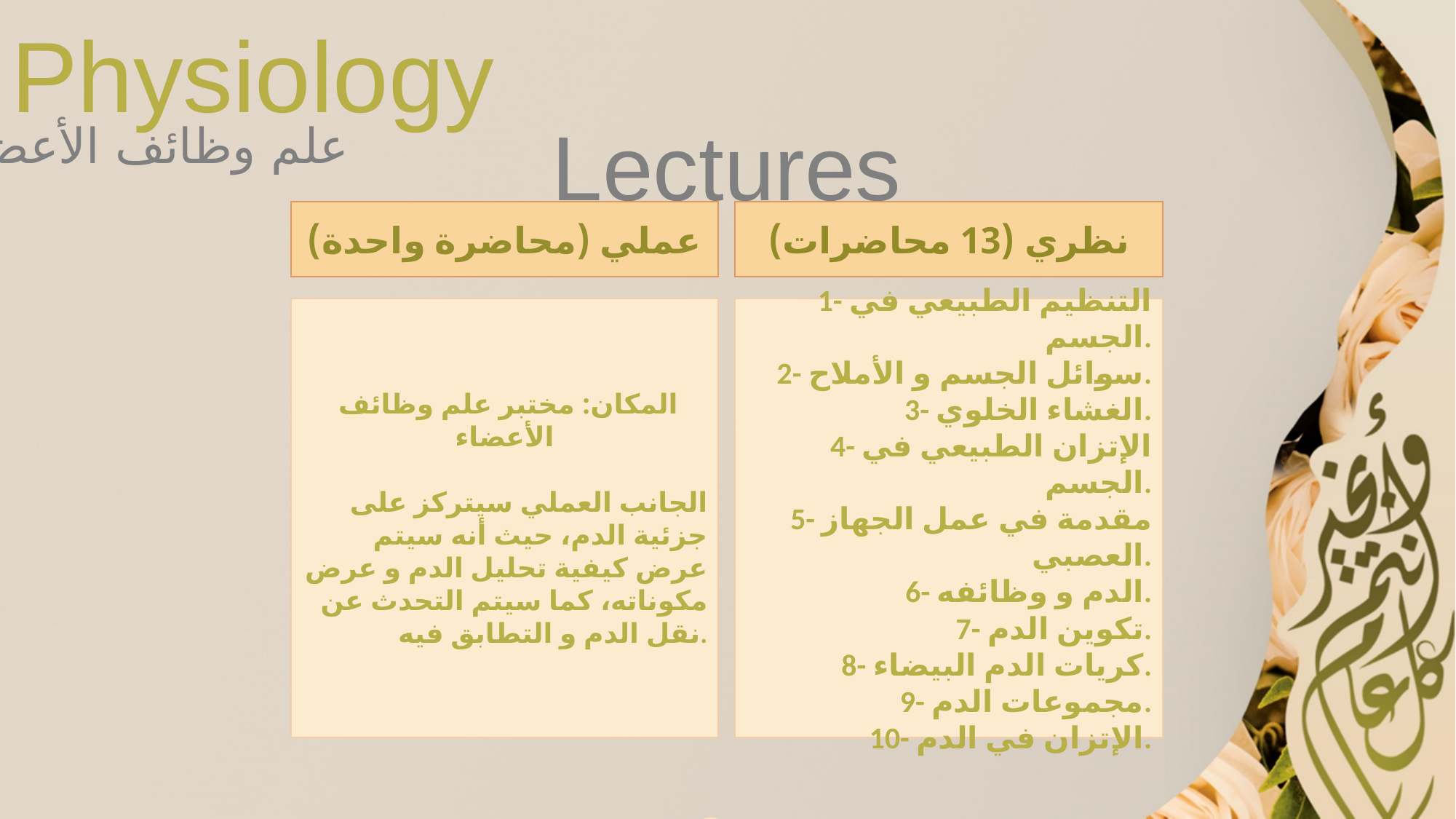

Physiology
Lectures
علم وظائف الأعضاء
عملي (محاضرة واحدة)
نظري (13 محاضرات)
 المكان: مختبر علم وظائف الأعضاء

الجانب العملي سيتركز على جزئية الدم، حيث أنه سيتم عرض كيفية تحليل الدم و عرض مكوناته، كما سيتم التحدث عن نقل الدم و التطابق فيه.
1- التنظيم الطبيعي في الجسم.
2- سوائل الجسم و الأملاح.
3- الغشاء الخلوي.
4- الإتزان الطبيعي في الجسم.
5- مقدمة في عمل الجهاز العصبي.
6- الدم و وظائفه.
7- تكوين الدم.
8- كريات الدم البيضاء.
9- مجموعات الدم.
10- الإتزان في الدم.